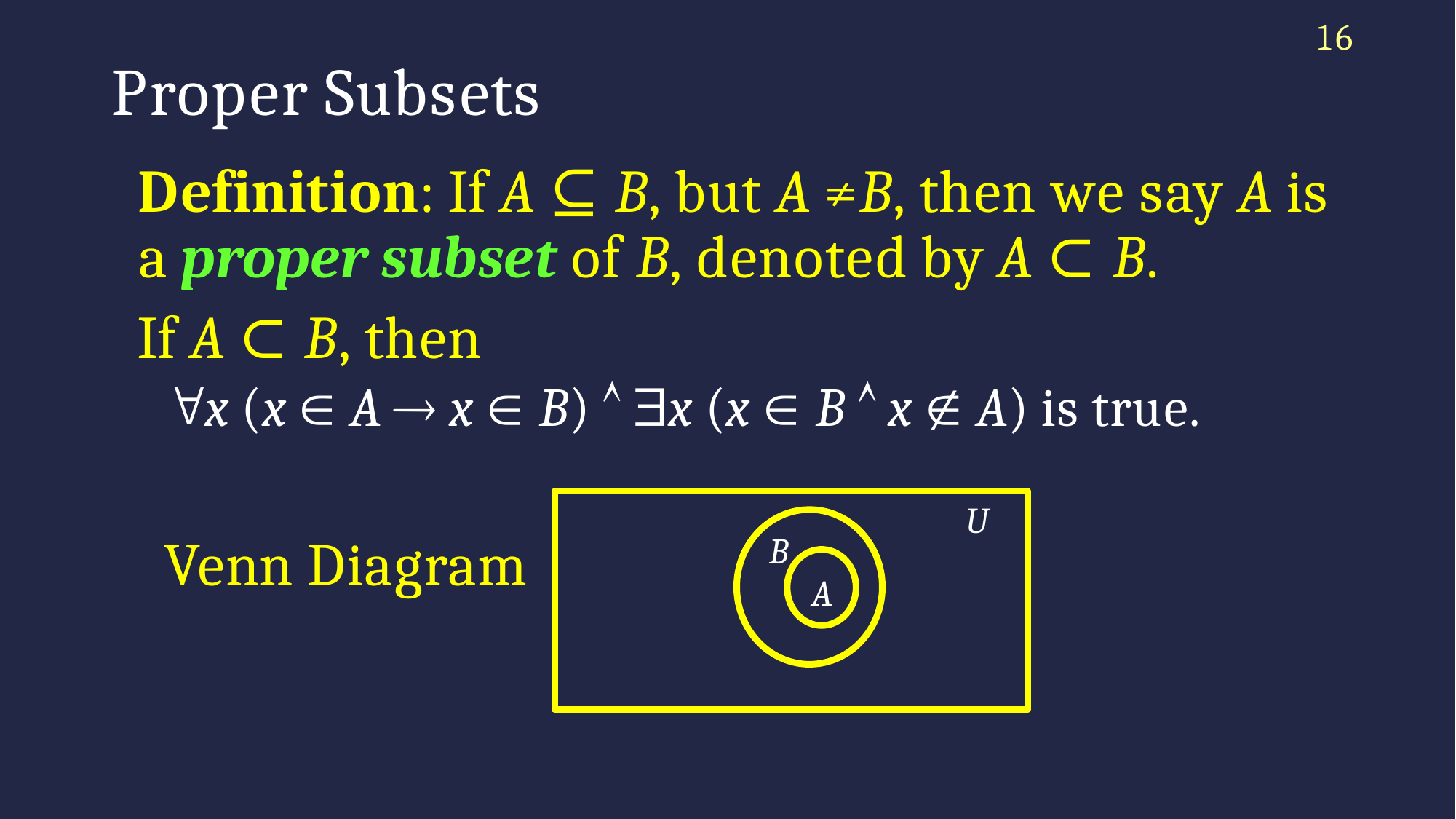

16
# Proper Subsets
  Definition: If A ⊆ B, but A ≠B, then we say A is a proper subset of B, denoted by A ⊂ B.
	If A ⊂ B, then
∀x (x ∈ A → x ∈ B) ∧ ∃x (x ∈ B ∧ x ∉ A) is true.

    Venn Diagram

U

B

A